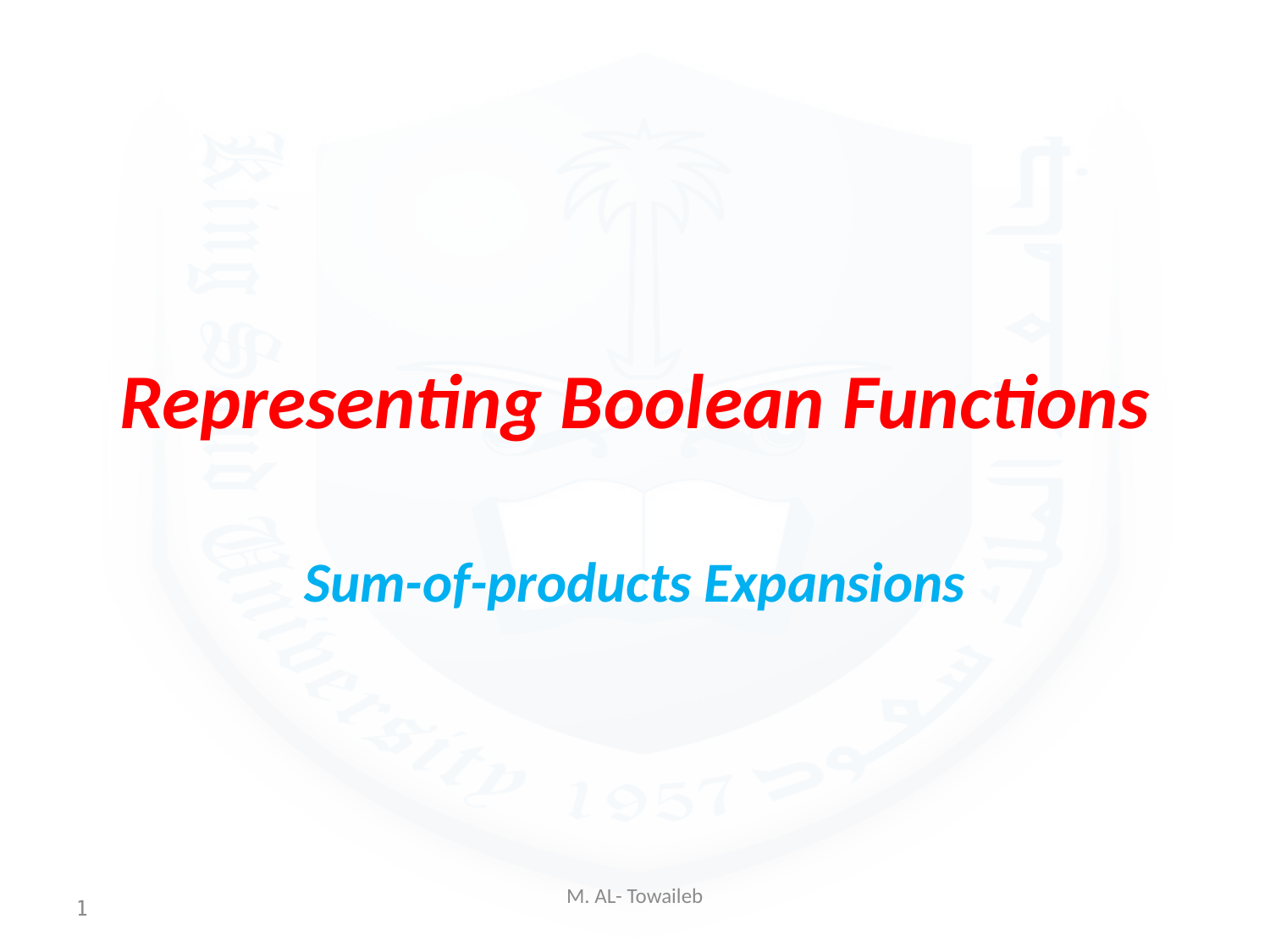

# Representing Boolean Functions
Sum-of-products Expansions
1
M. AL- Towaileb